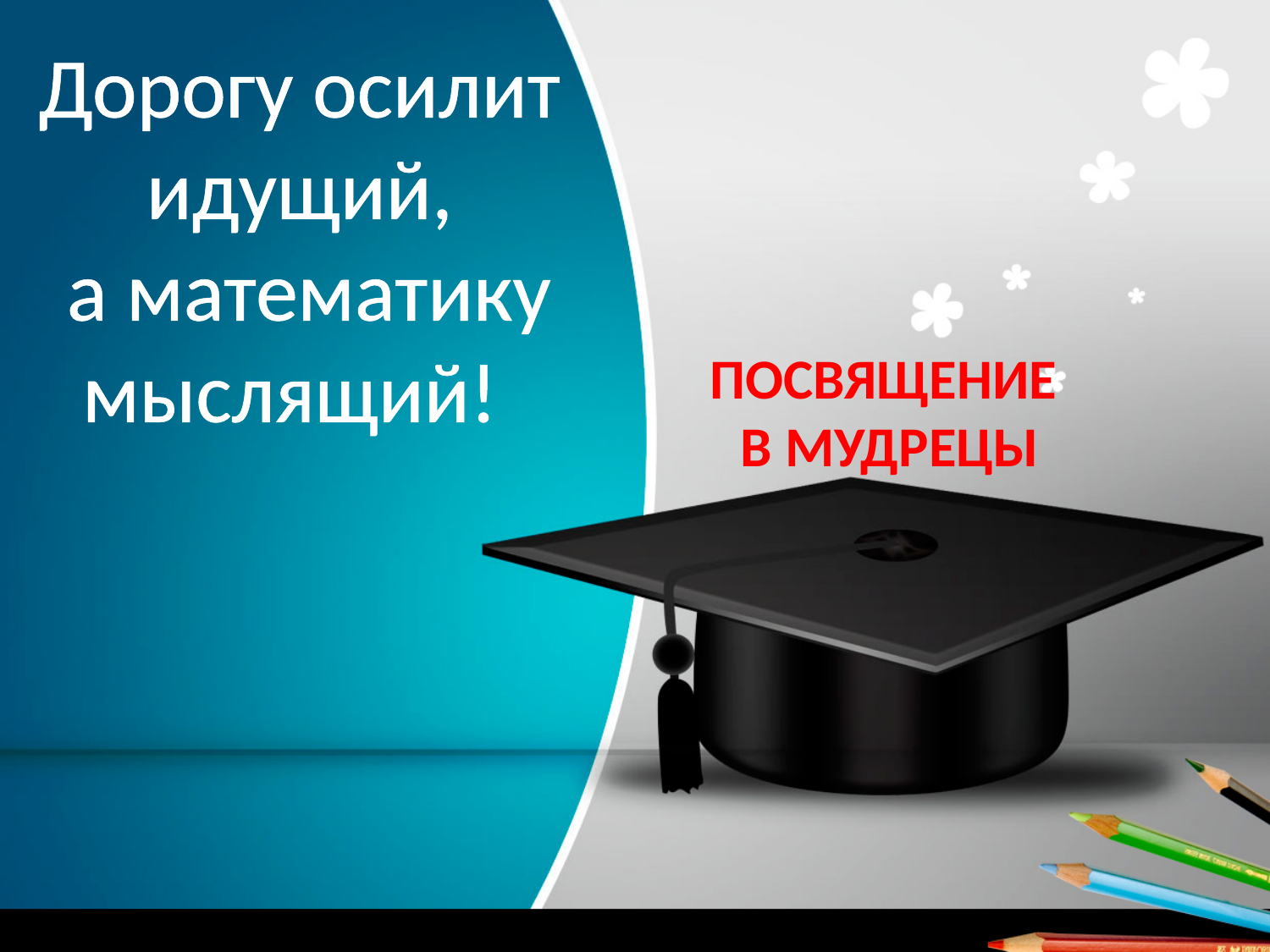

Дорогу осилит идущий,
 а математику мыслящий!
ПОСВЯЩЕНИЕ
В МУДРЕЦЫ